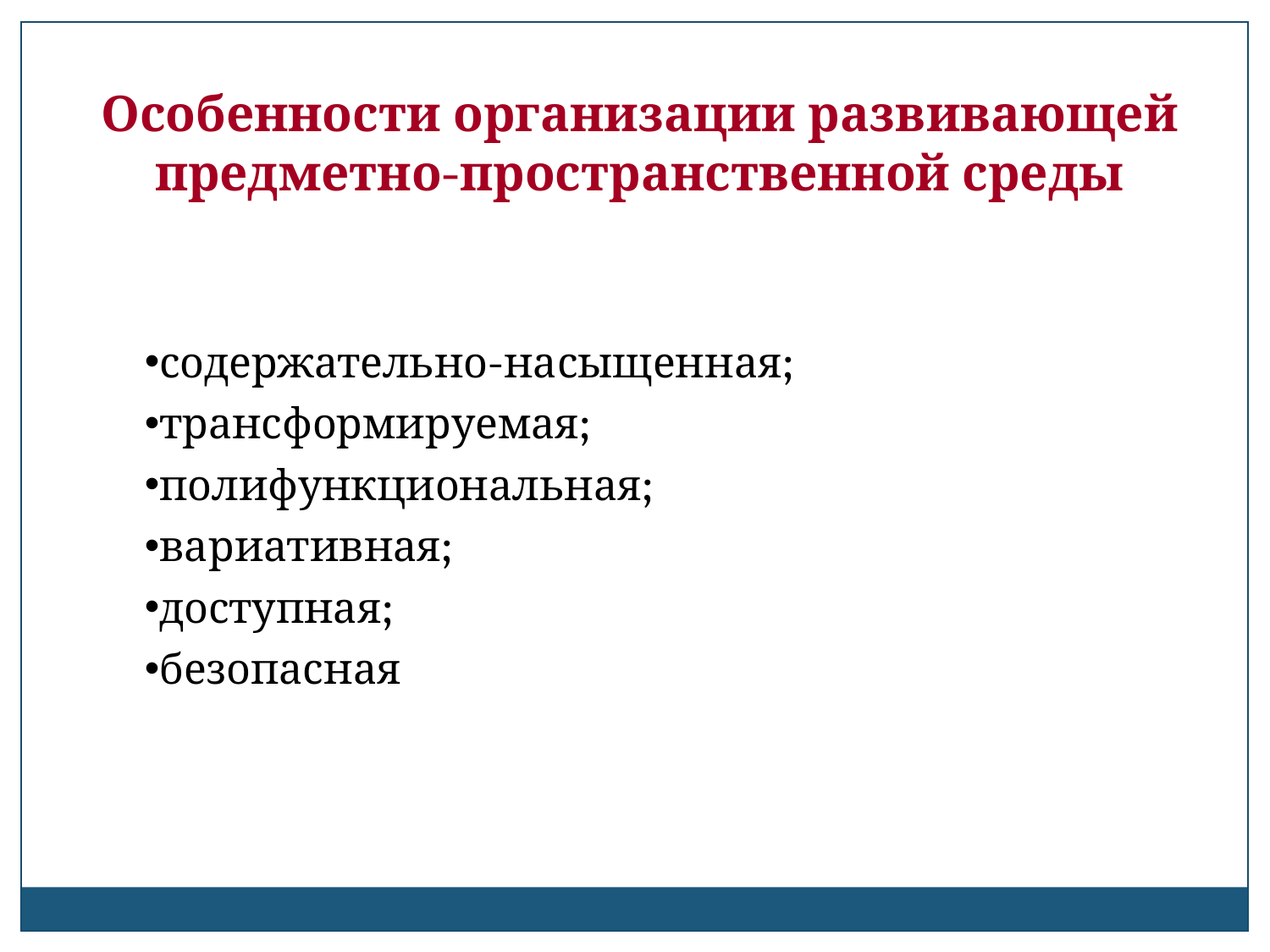

Особенности организации развивающей предметно-пространственной среды
содержательно-насыщенная;
трансформируемая;
полифункциональная;
вариативная;
доступная;
безопасная